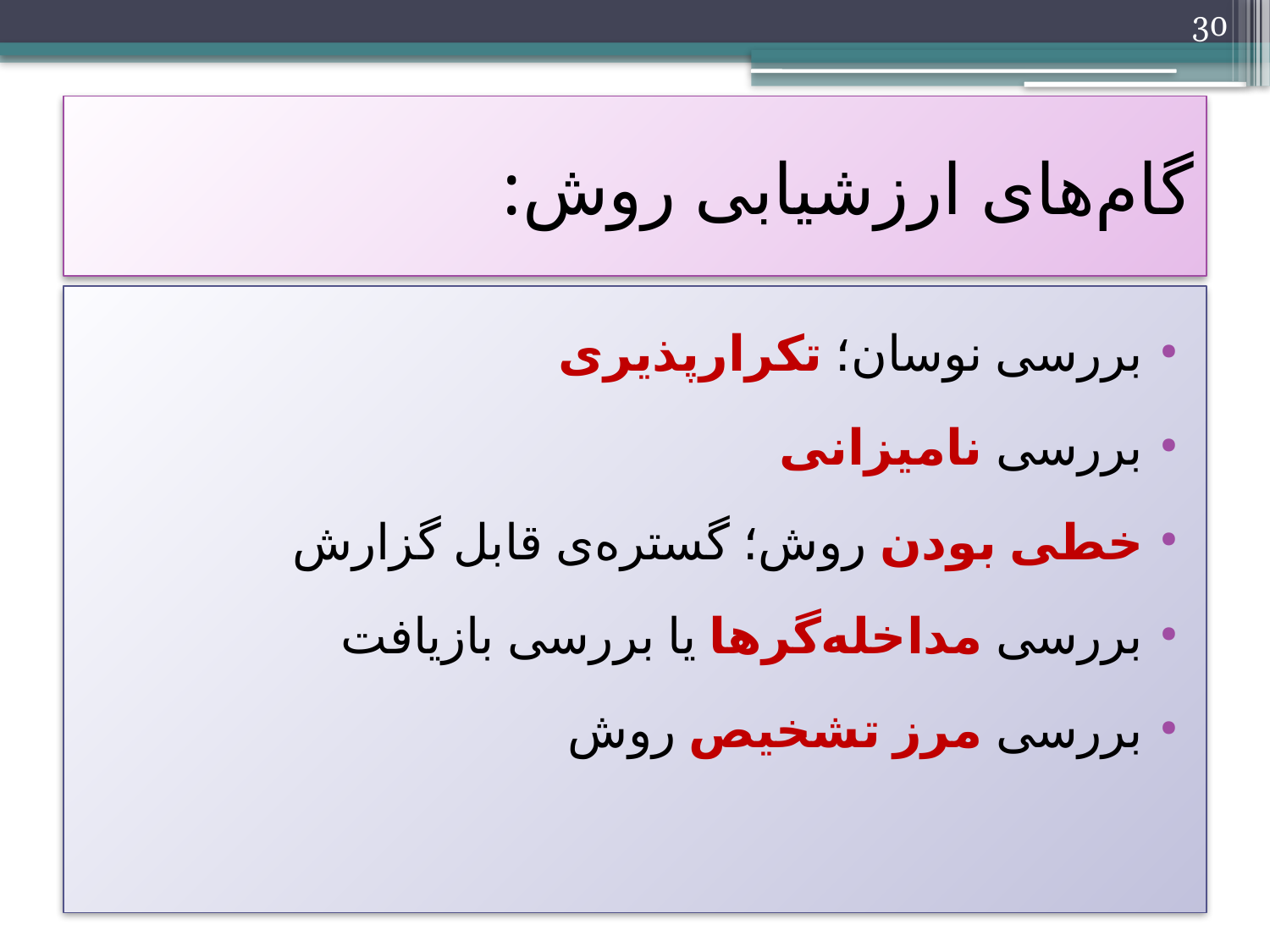

30
# گام‌های ارزشیابی روش:
بررسی نوسان؛ تکرارپذیری
بررسی نامیزانی
خطی بودن روش؛ گستره‌ی قابل گزارش
بررسی مداخله‌گرها یا بررسی بازیافت
بررسی مرز تشخیص روش